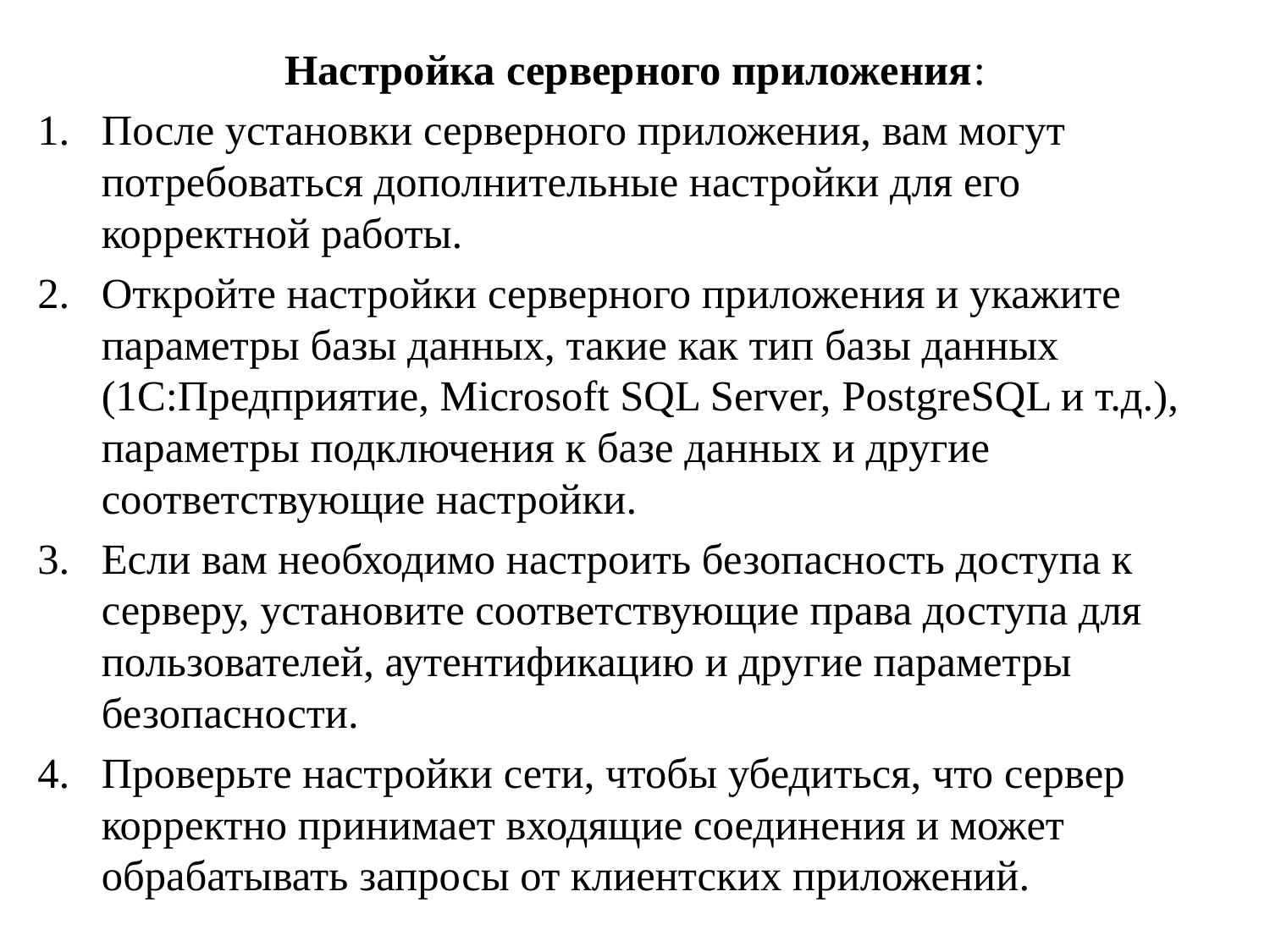

Настройка серверного приложения:
После установки серверного приложения, вам могут потребоваться дополнительные настройки для его корректной работы.
Откройте настройки серверного приложения и укажите параметры базы данных, такие как тип базы данных (1С:Предприятие, Microsoft SQL Server, PostgreSQL и т.д.), параметры подключения к базе данных и другие соответствующие настройки.
Если вам необходимо настроить безопасность доступа к серверу, установите соответствующие права доступа для пользователей, аутентификацию и другие параметры безопасности.
Проверьте настройки сети, чтобы убедиться, что сервер корректно принимает входящие соединения и может обрабатывать запросы от клиентских приложений.